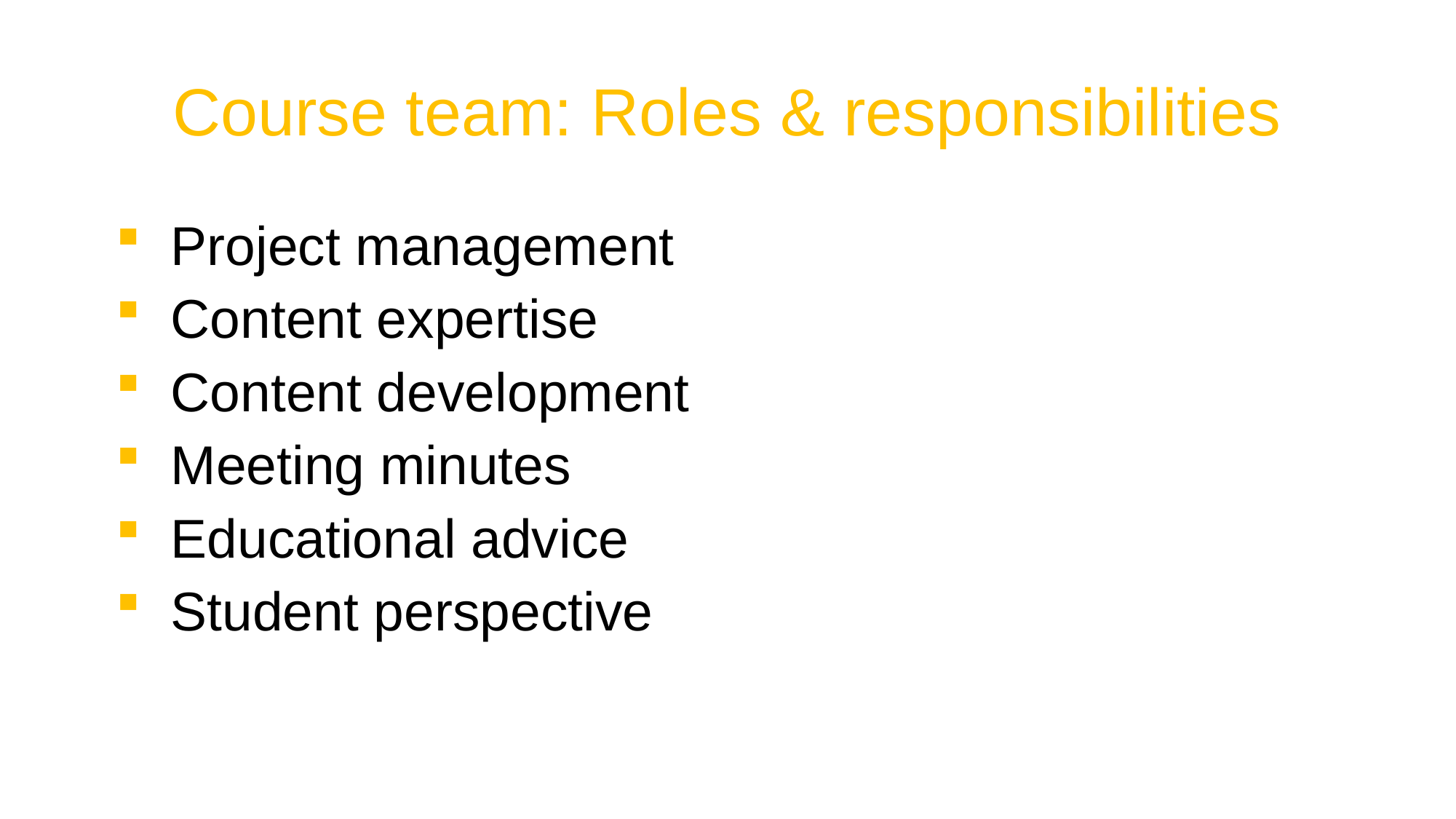

Course team: Roles & responsibilities
Project management
Content expertise
Content development
Meeting minutes
Educational advice
Student perspective